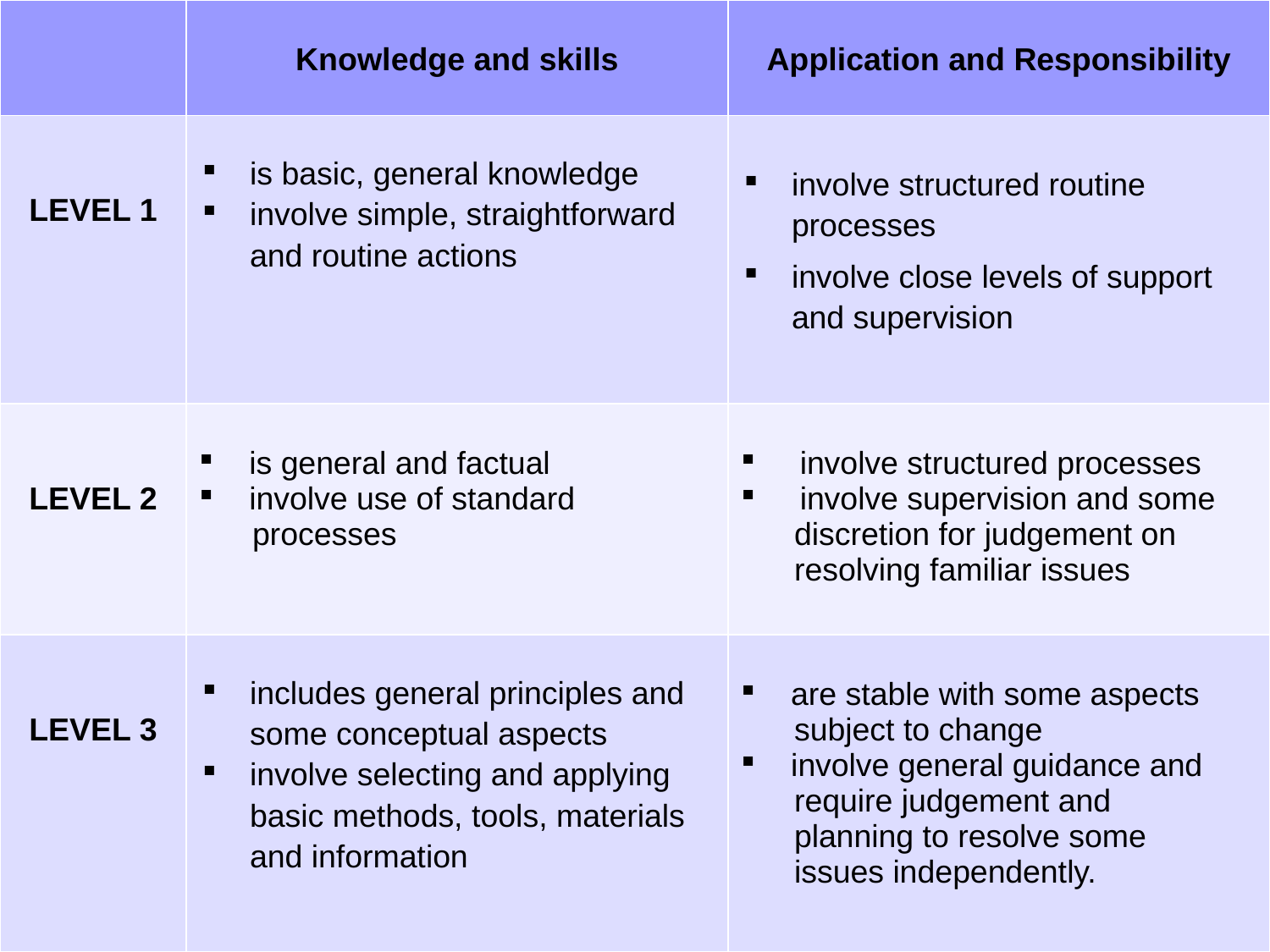

|  | Knowledge and skills | Application and Responsibility |
| --- | --- | --- |
| LEVEL 1 | is basic, general knowledge involve simple, straightforward and routine actions | involve structured routine processes involve close levels of support and supervision |
| LEVEL 2 | is general and factual involve use of standard processes | involve structured processes involve supervision and some discretion for judgement on resolving familiar issues |
| LEVEL 3 | includes general principles and some conceptual aspects involve selecting and applying basic methods, tools, materials and information | are stable with some aspects subject to change involve general guidance and require judgement and planning to resolve some issues independently. |